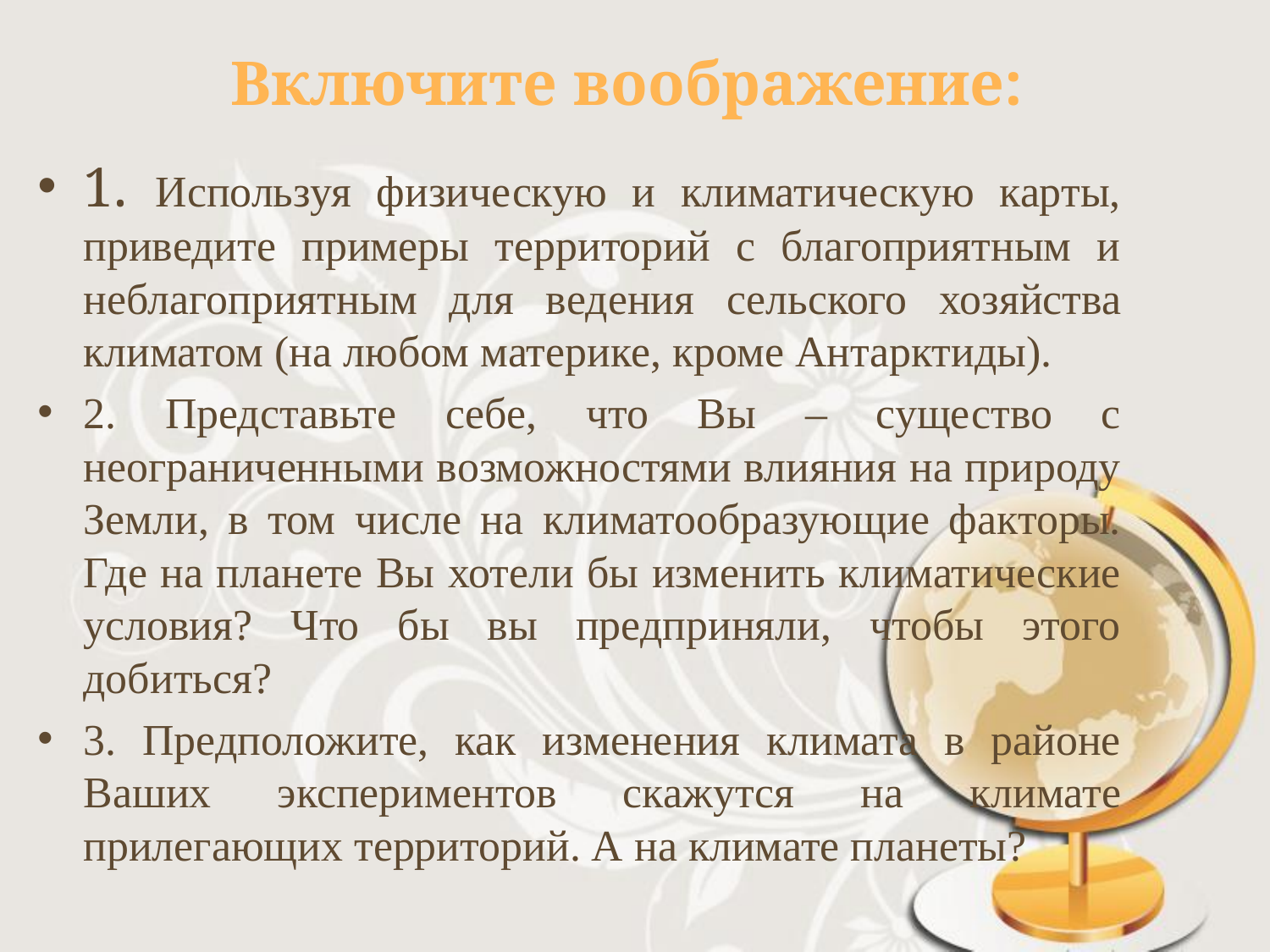

# Включите воображение:
1. Используя физическую и климатическую карты, приведите примеры территорий с благоприятным и неблагоприятным для ведения сельского хозяйства климатом (на любом материке, кроме Антарктиды).
2. Представьте себе, что Вы – существо с неограниченными возможностями влияния на природу Земли, в том числе на климатообразующие факторы. Где на планете Вы хотели бы изменить климатические условия? Что бы вы предприняли, чтобы этого добиться?
3. Предположите, как изменения климата в районе Ваших экспериментов скажутся на климате прилегающих территорий. А на климате планеты?